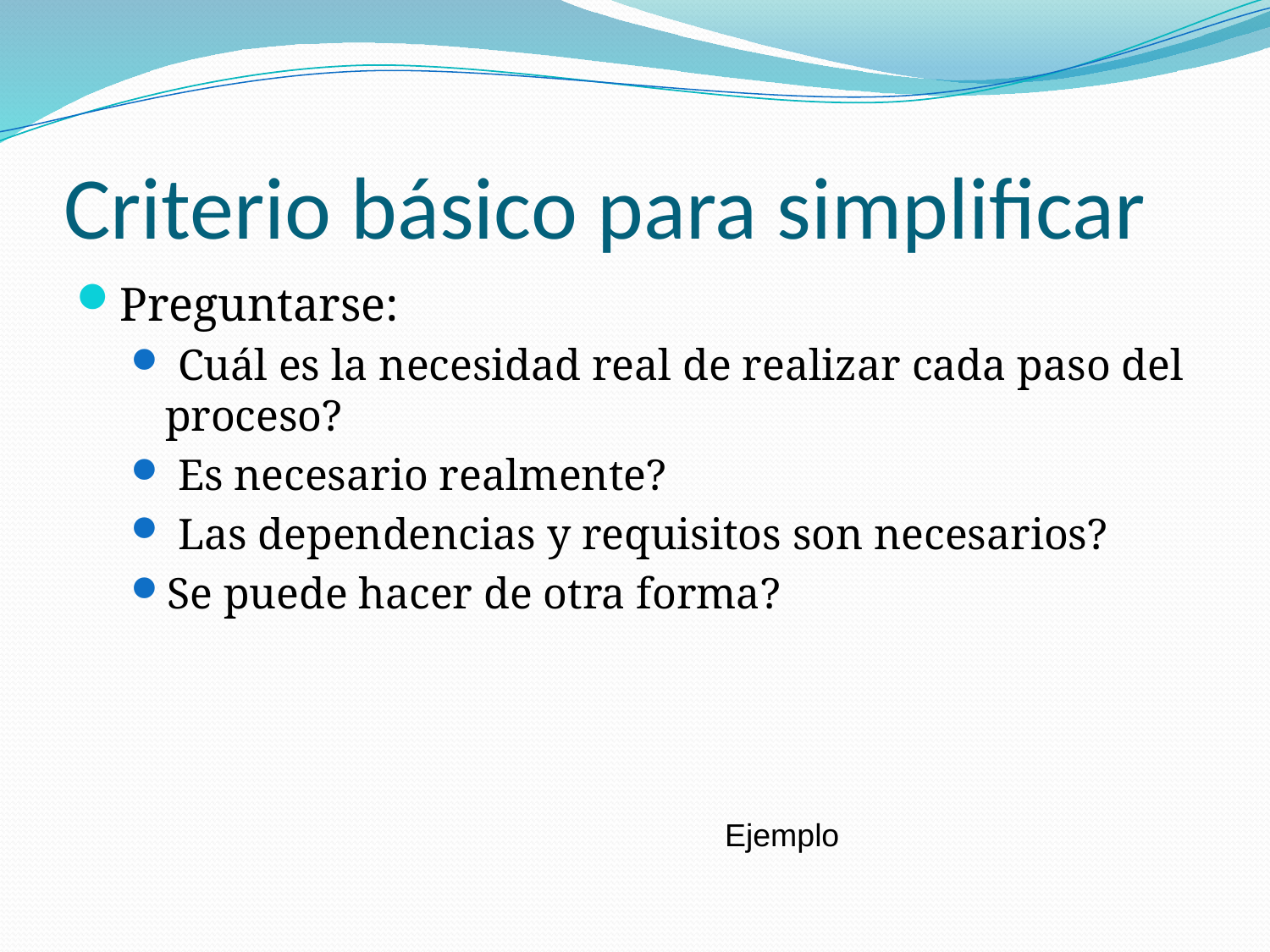

# Criterio básico para simplificar
Preguntarse:
 Cuál es la necesidad real de realizar cada paso del proceso?
 Es necesario realmente?
 Las dependencias y requisitos son necesarios?
Se puede hacer de otra forma?
Ejemplo